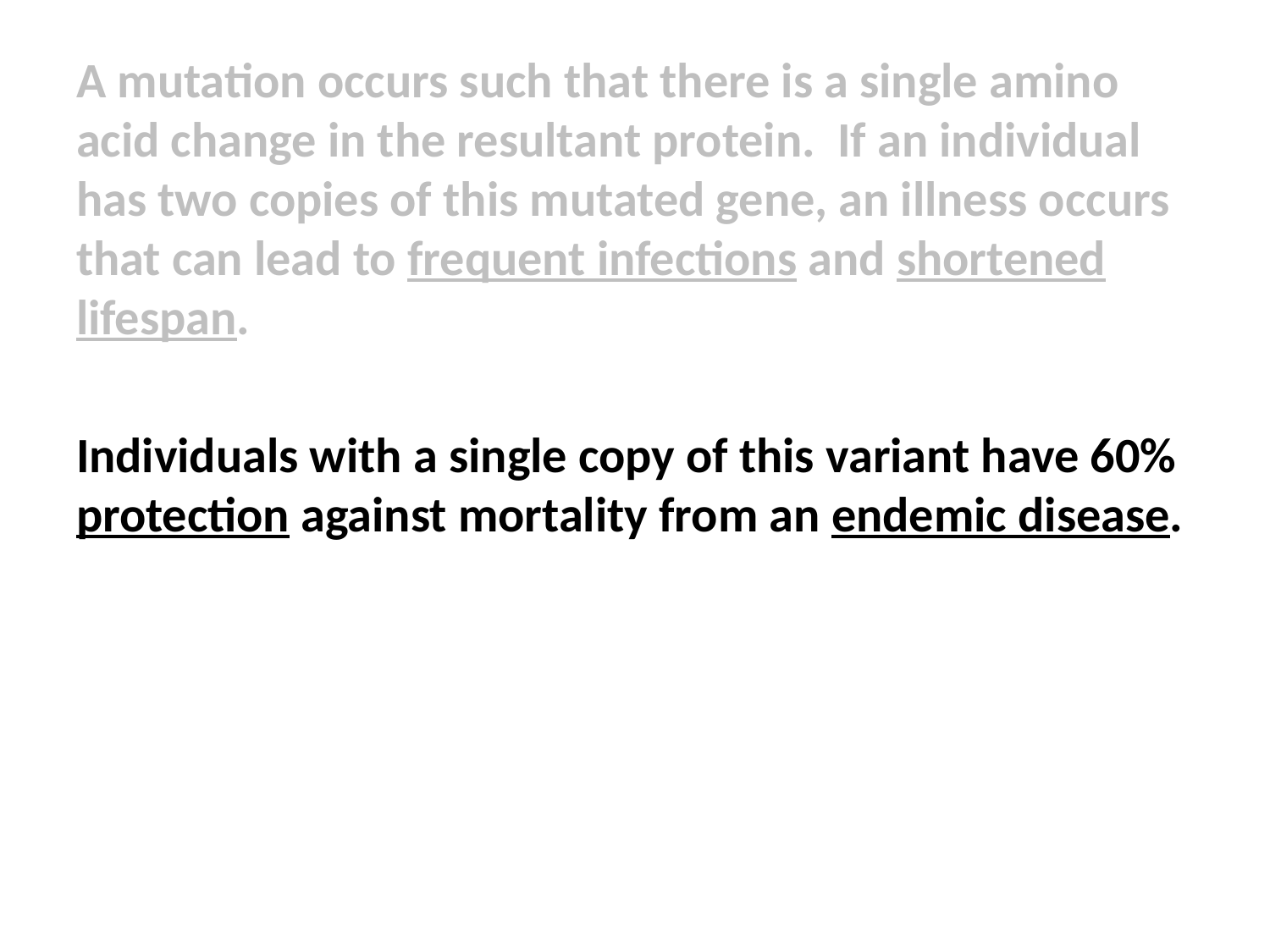

A mutation occurs such that there is a single amino acid change in the resultant protein.  If an individual has two copies of this mutated gene, an illness occurs that can lead to frequent infections and shortened lifespan.

Individuals with a single copy of this variant have 60% protection against mortality from an endemic disease.